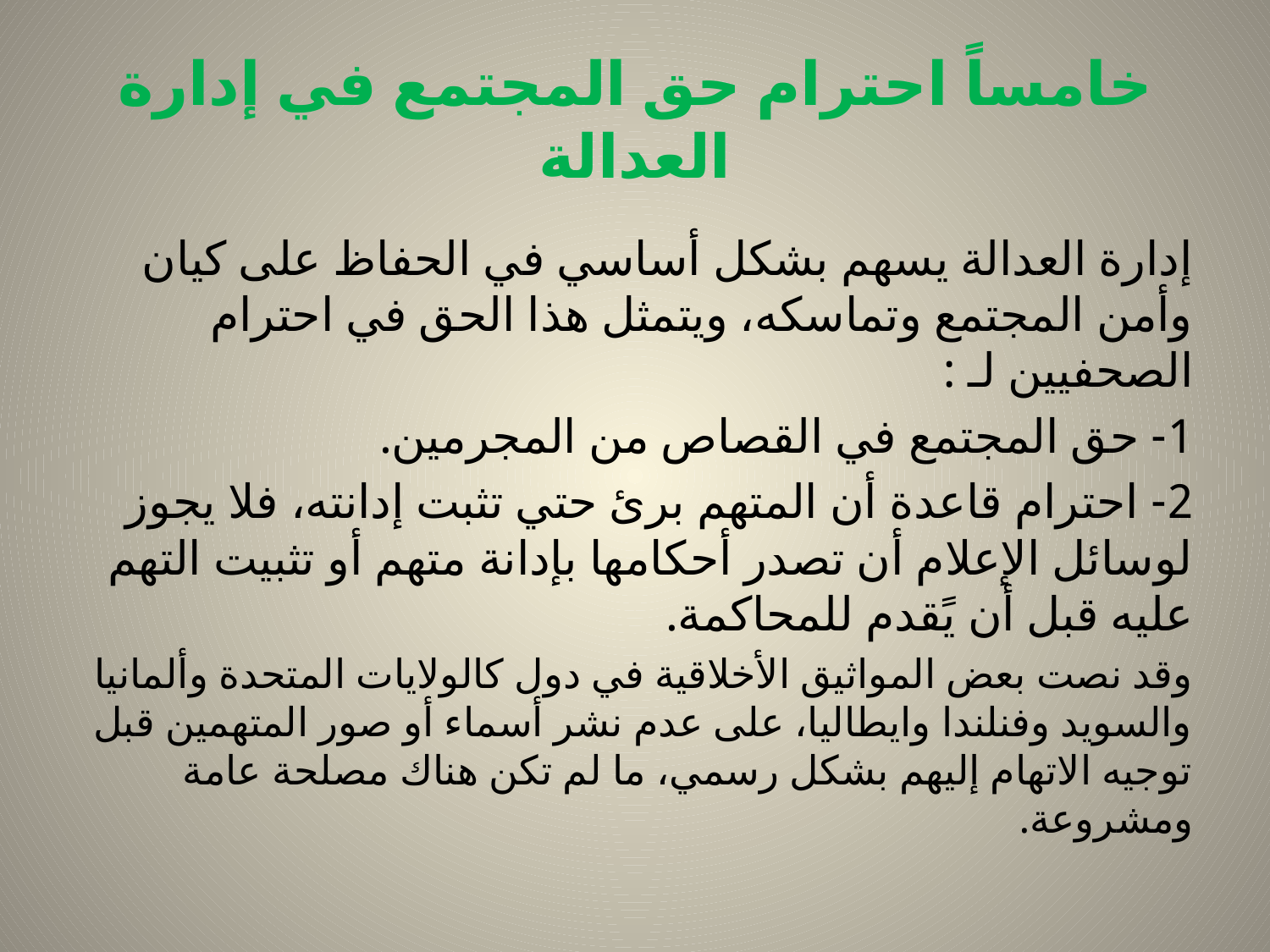

# خامساً احترام حق المجتمع في إدارة العدالة
إدارة العدالة يسهم بشكل أساسي في الحفاظ على كيان وأمن المجتمع وتماسكه، ويتمثل هذا الحق في احترام الصحفيين لـ :
1- حق المجتمع في القصاص من المجرمين.
2- احترام قاعدة أن المتهم برئ حتي تثبت إدانته، فلا يجوز لوسائل الإعلام أن تصدر أحكامها بإدانة متهم أو تثبيت التهم عليه قبل أن يًقدم للمحاكمة.
وقد نصت بعض المواثيق الأخلاقية في دول كالولايات المتحدة وألمانيا والسويد وفنلندا وايطاليا، على عدم نشر أسماء أو صور المتهمين قبل توجيه الاتهام إليهم بشكل رسمي، ما لم تكن هناك مصلحة عامة ومشروعة.